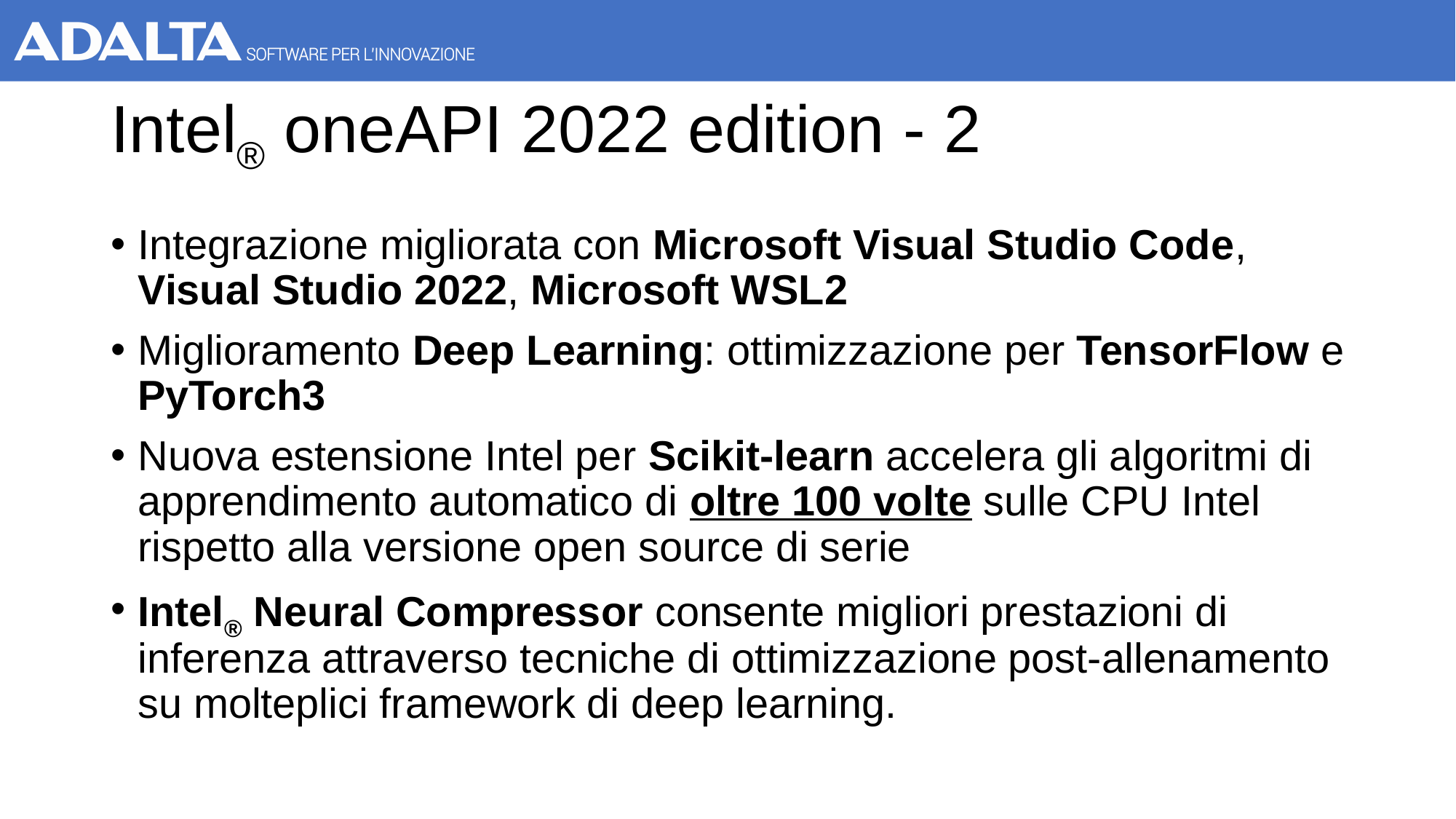

# Intel® oneAPI 2022 edition - 2
Integrazione migliorata con Microsoft Visual Studio Code, Visual Studio 2022, Microsoft WSL2
Miglioramento Deep Learning: ottimizzazione per TensorFlow e PyTorch3
Nuova estensione Intel per Scikit-learn accelera gli algoritmi di apprendimento automatico di oltre 100 volte sulle CPU Intel rispetto alla versione open source di serie
Intel® Neural Compressor consente migliori prestazioni di inferenza attraverso tecniche di ottimizzazione post-allenamento su molteplici framework di deep learning.